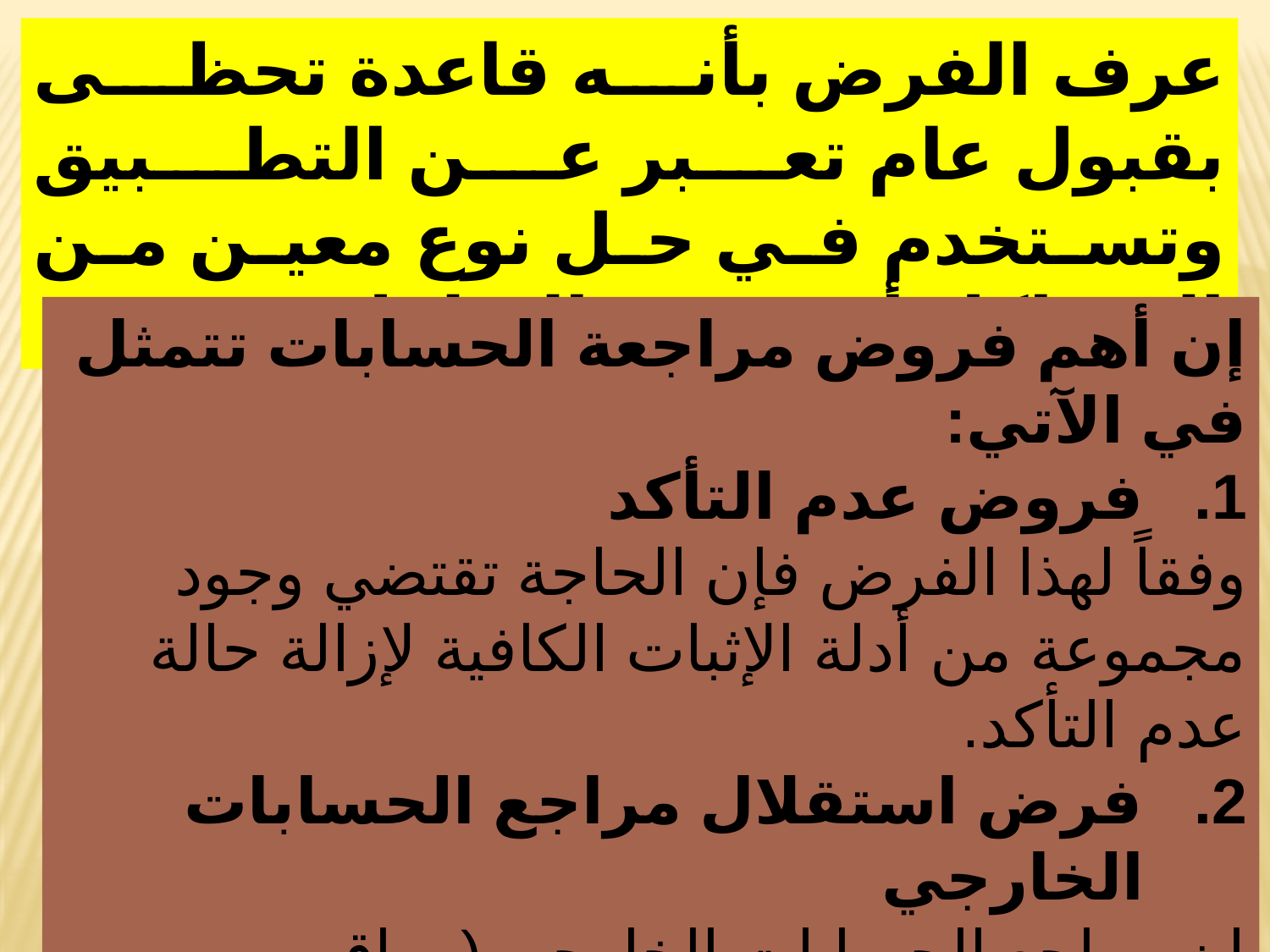

عرف الفرض بأنه قاعدة تحظى بقبول عام تعبر عن التطبيق وتستخدم في حل نوع معين من المشاكل أو ترشيد السلوك.
إن أهم فروض مراجعة الحسابات تتمثل في الآتي:
فروض عدم التأكد
وفقاً لهذا الفرض فإن الحاجة تقتضي وجود مجموعة من أدلة الإثبات الكافية لإزالة حالة عدم التأكد.
فرض استقلال مراجع الحسابات الخارجي
إن مراجع الحسابات الخارجي (مراقب الحسابات) يعتبر حكماً عندما يمارس عمله حيث تعتمد كثير من الطوائف على رأيه في اتخاذ قراراتها.